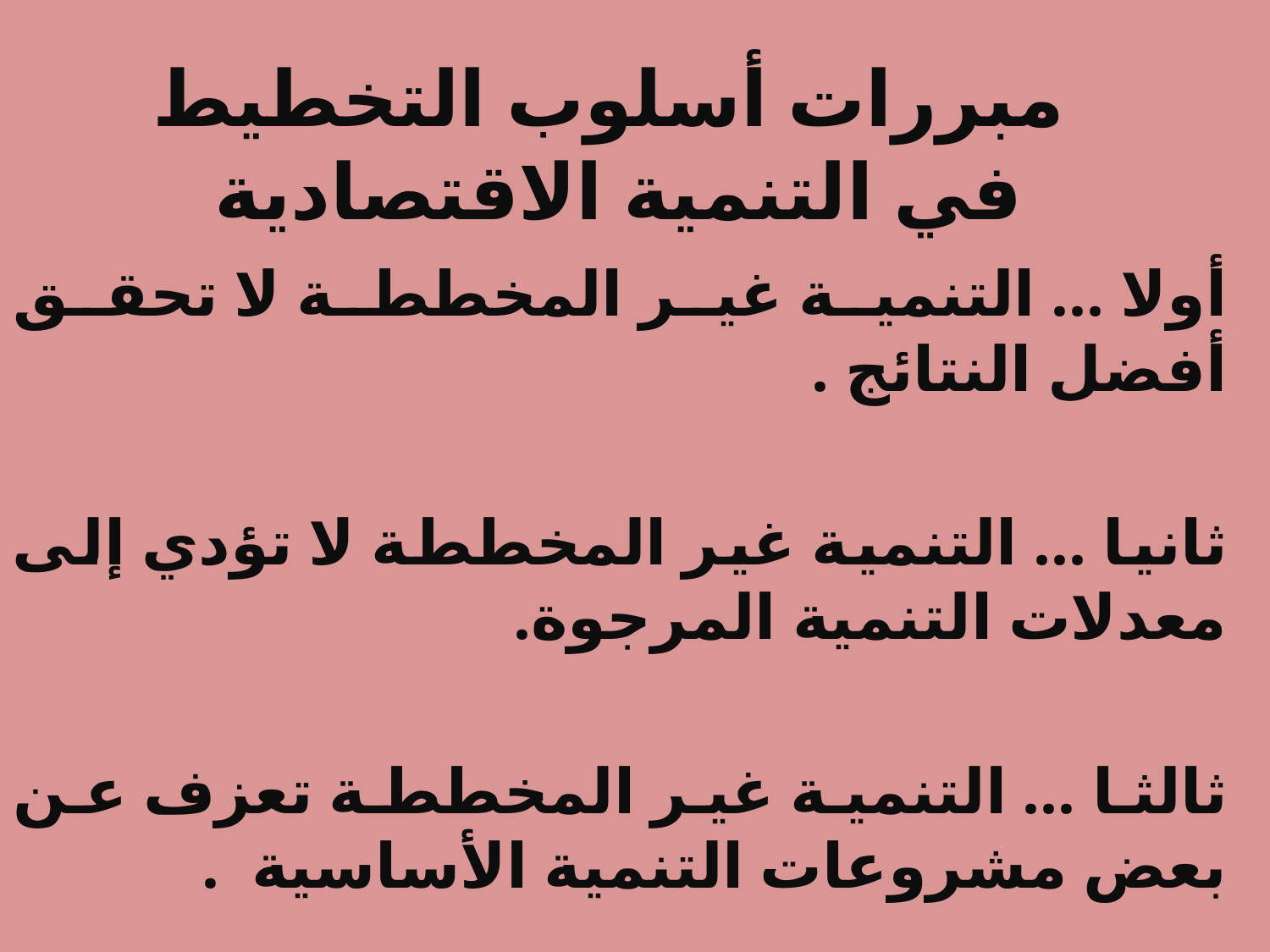

# مبررات أسلوب التخطيط في التنمية الاقتصادية
أولا ... التنمية غير المخططة لا تحقق أفضل النتائج .

ثانيا ... التنمية غير المخططة لا تؤدي إلى معدلات التنمية المرجوة.

ثالثا ... التنمية غير المخططة تعزف عن بعض مشروعات التنمية الأساسية  .